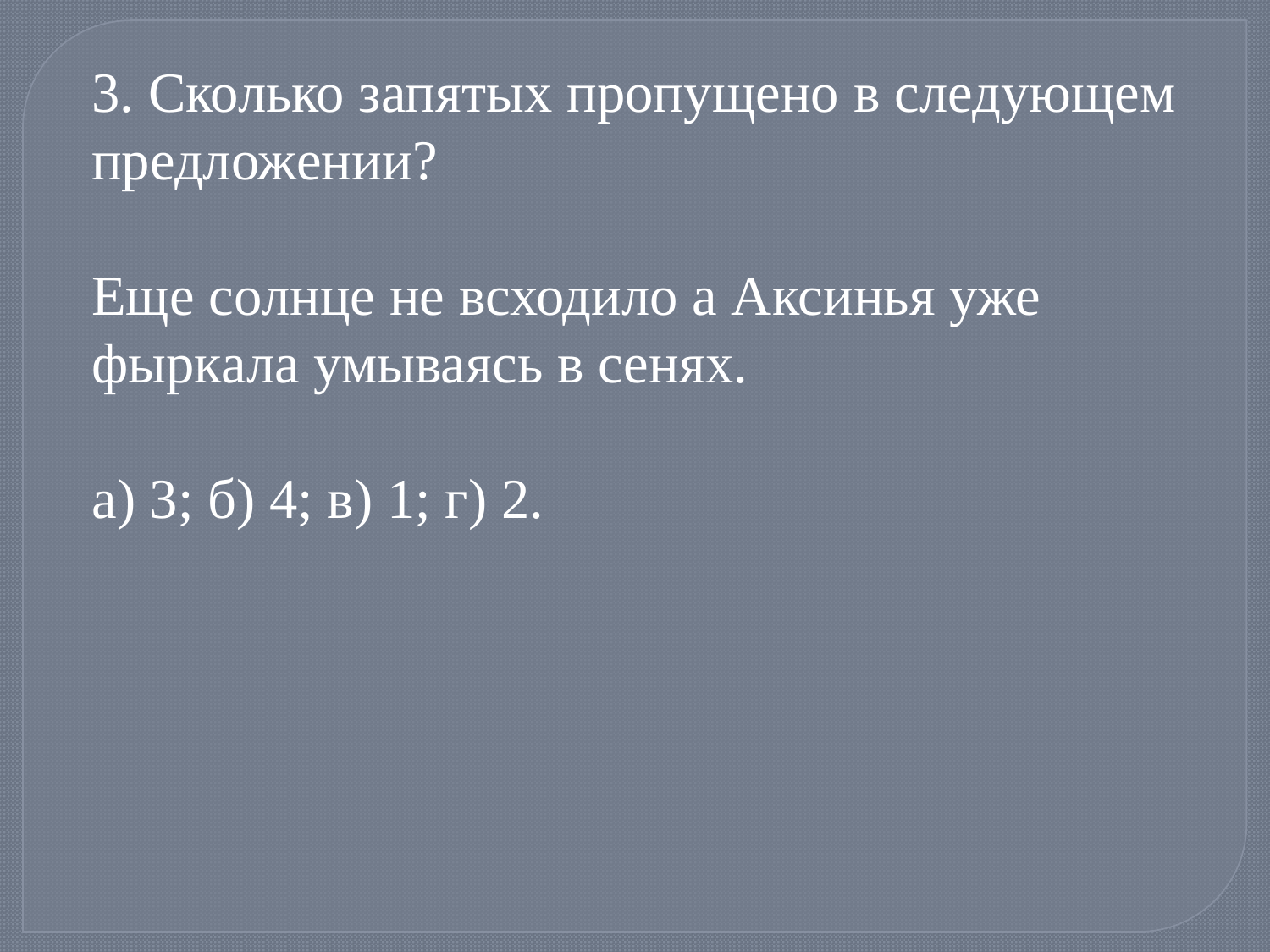

3. Сколько запятых пропущено в следующем предложении?

Еще солнце не всходило а Аксинья уже фыркала умываясь в сенях.

а) 3; б) 4; в) 1; г) 2.